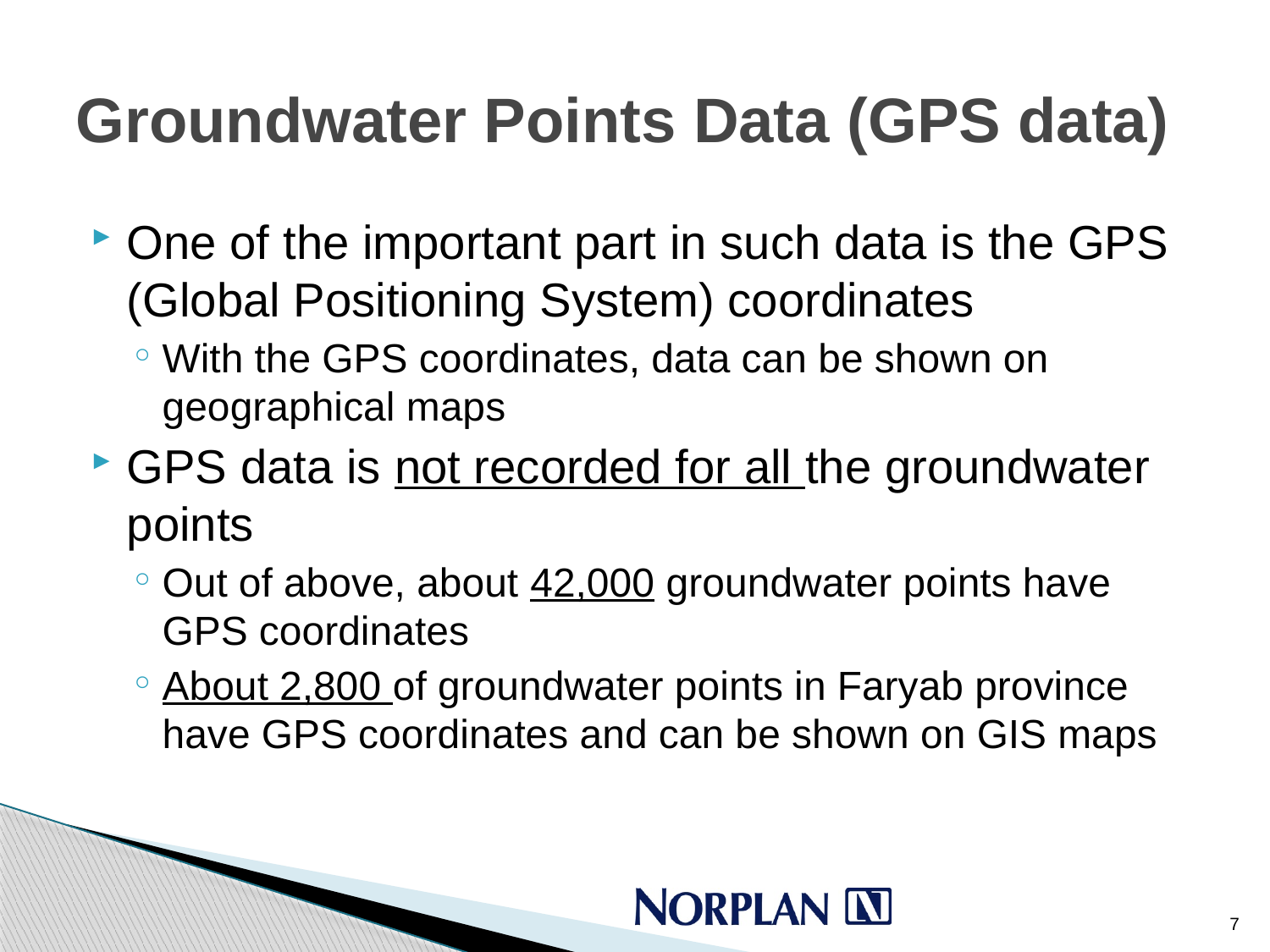

# Groundwater Points Data (GPS data)
One of the important part in such data is the GPS (Global Positioning System) coordinates
With the GPS coordinates, data can be shown on geographical maps
GPS data is not recorded for all the groundwater points
Out of above, about 42,000 groundwater points have GPS coordinates
About 2,800 of groundwater points in Faryab province have GPS coordinates and can be shown on GIS maps
7